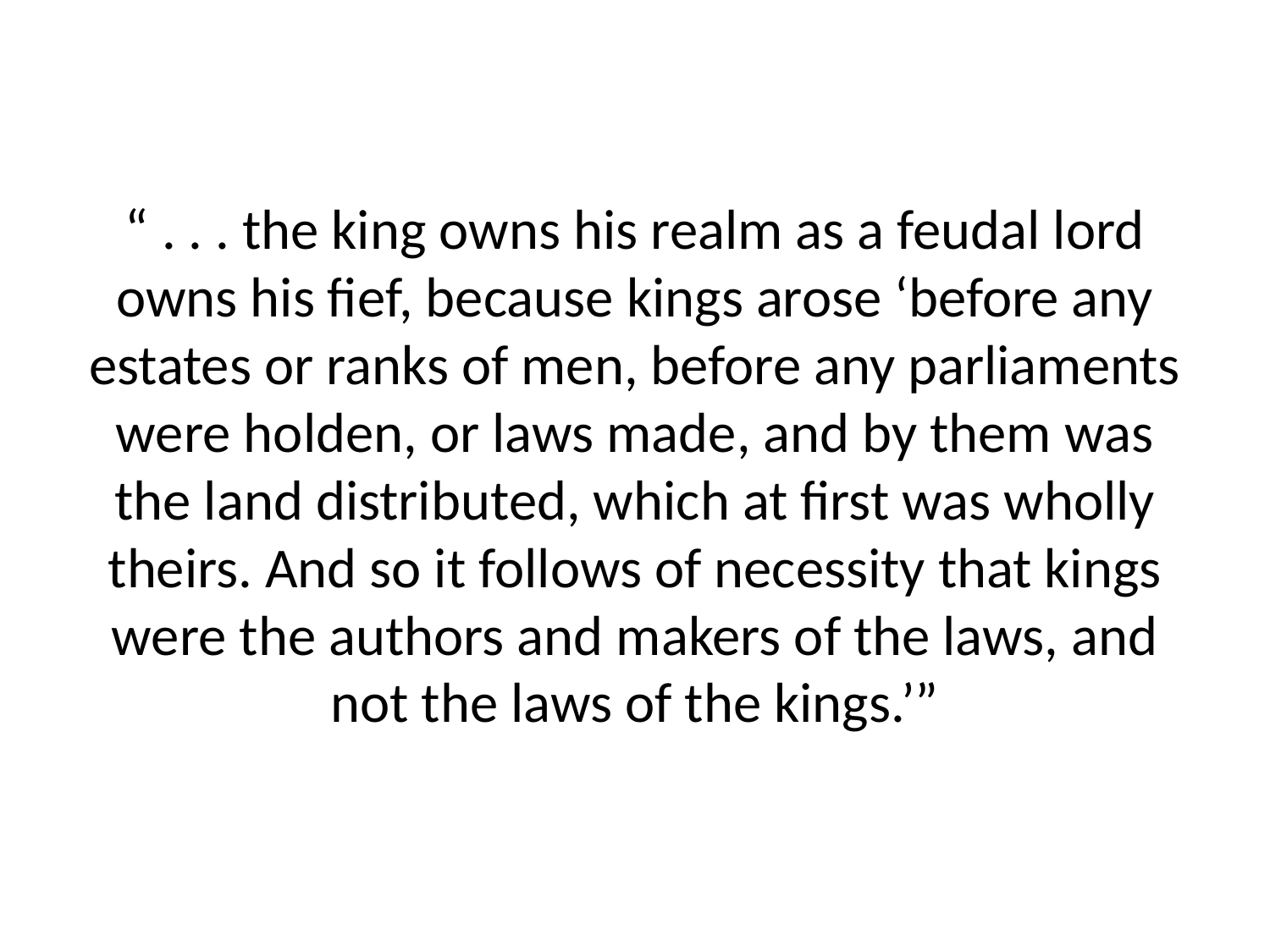

# “ . . . the king owns his realm as a feudal lord owns his fief, because kings arose ‘before any estates or ranks of men, before any parliaments were holden, or laws made, and by them was the land distributed, which at first was wholly theirs. And so it follows of necessity that kings were the authors and makers of the laws, and not the laws of the kings.’”